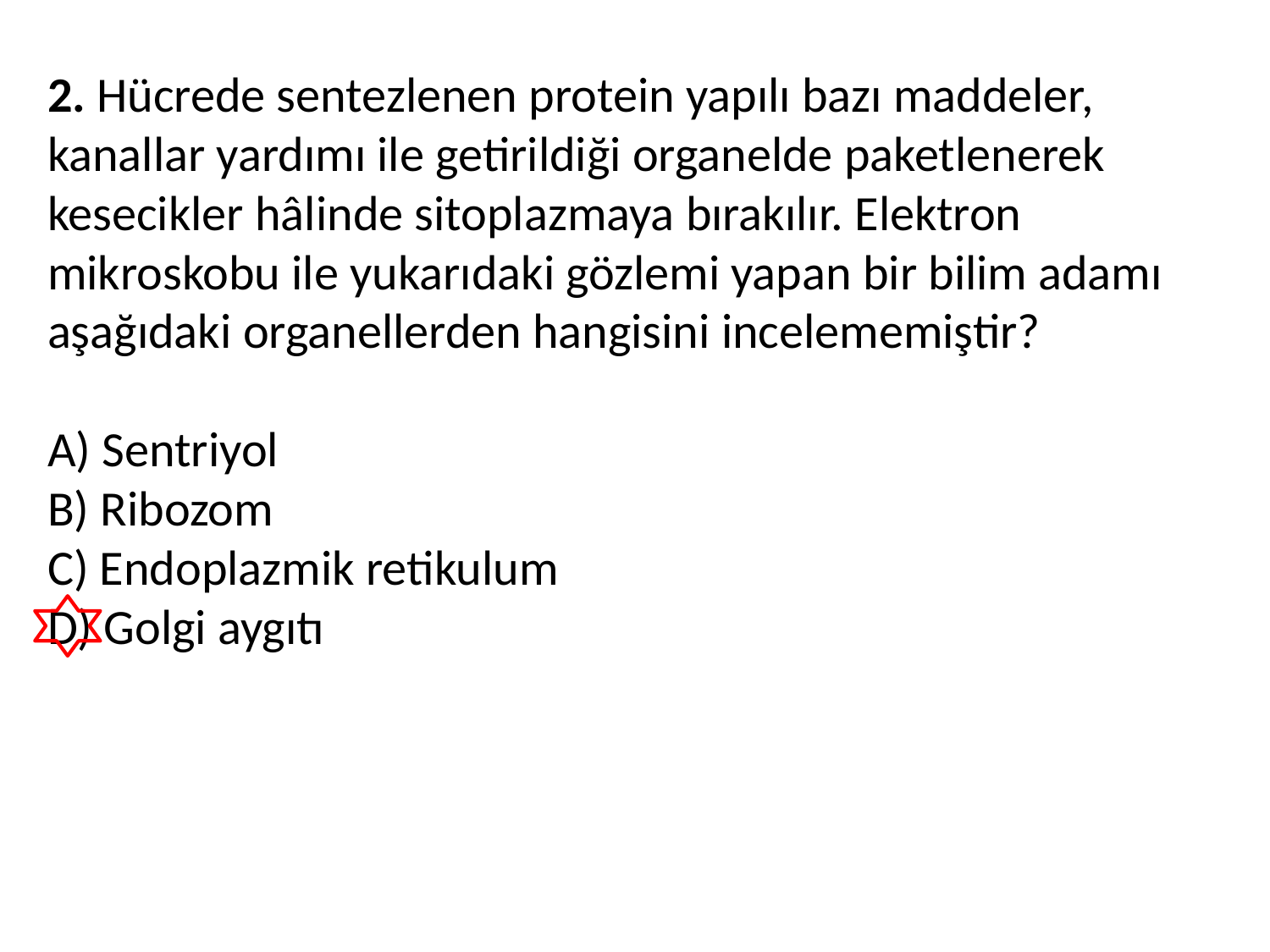

2. Hücrede sentezlenen protein yapılı bazı maddeler, kanallar yardımı ile getirildiği organelde paketlenerek kesecikler hâlinde sitoplazmaya bırakılır. Elektron mikroskobu ile yukarıdaki gözlemi yapan bir bilim adamı aşağıdaki organellerden hangisini incelememiştir?

A) Sentriyol
B) Ribozom
C) Endoplazmik retikulum
D) Golgi aygıtı